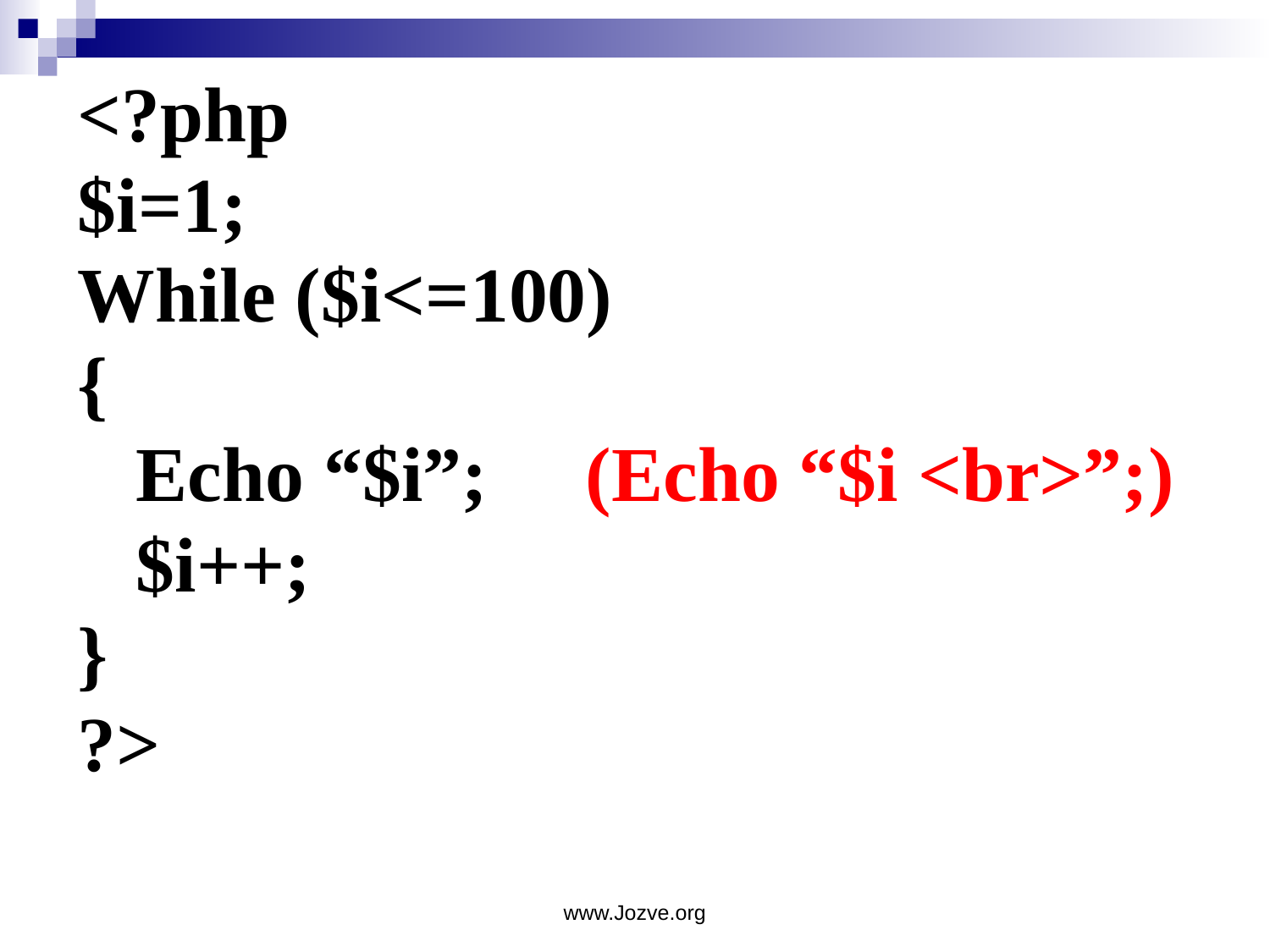

<?php
$i=1;
While ($i<=100)
{
   Echo “$i”;     (Echo “$i <br>”;)
   $i++;
}
?>

www.Jozve.org